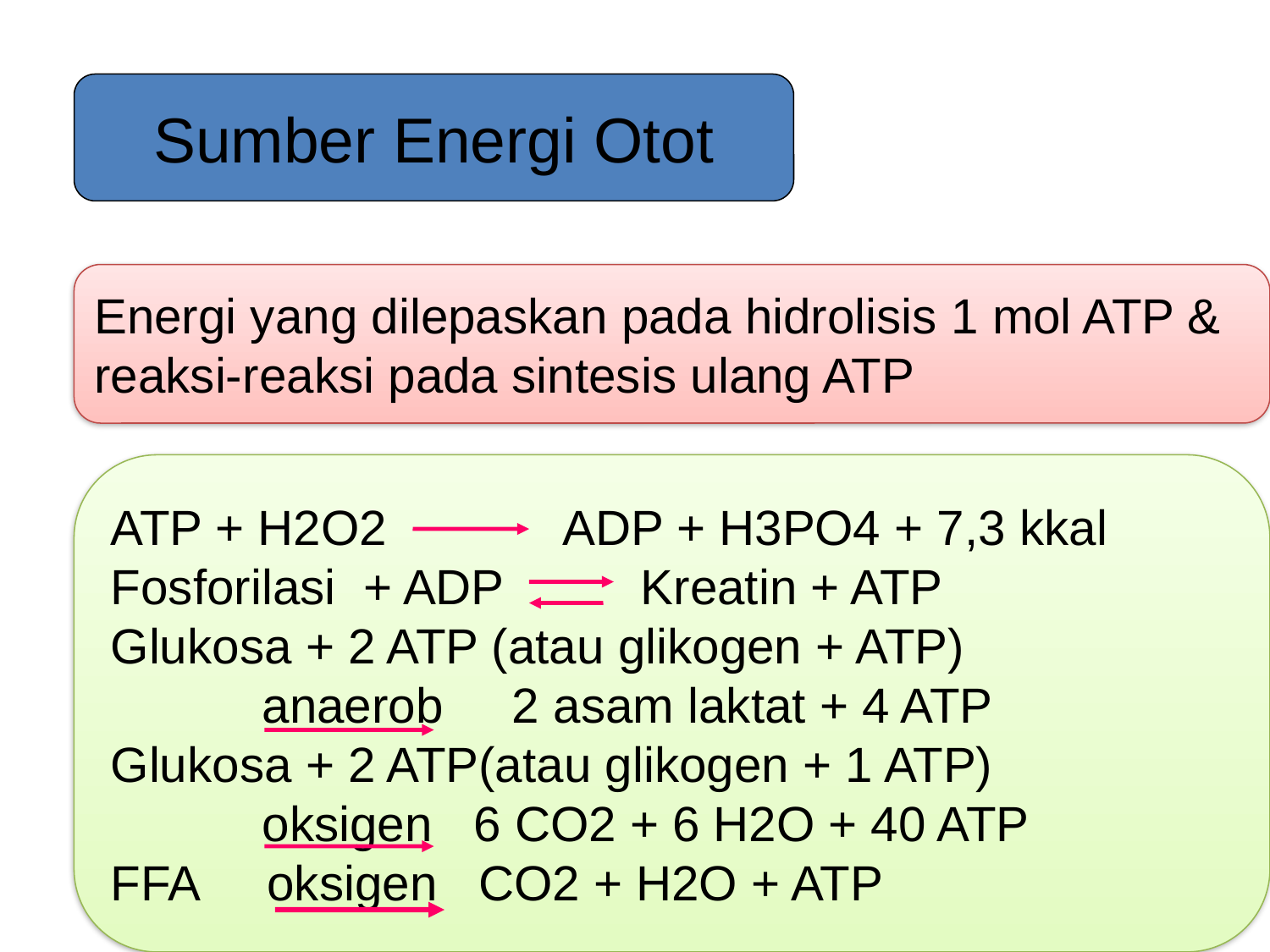

Sumber Energi Otot
Energi yang dilepaskan pada hidrolisis 1 mol ATP &
reaksi-reaksi pada sintesis ulang ATP
ATP + H2O2             ADP + H3PO4 + 7,3 kkal
Fosforilasi  + ADP          Kreatin + ATP
Glukosa + 2 ATP (atau glikogen + ATP)
           anaerob     2 asam laktat + 4 ATP
Glukosa + 2 ATP(atau glikogen + 1 ATP)
           oksigen   6 CO2 + 6 H2O + 40 ATP
FFA     oksigen   CO2 + H2O + ATP